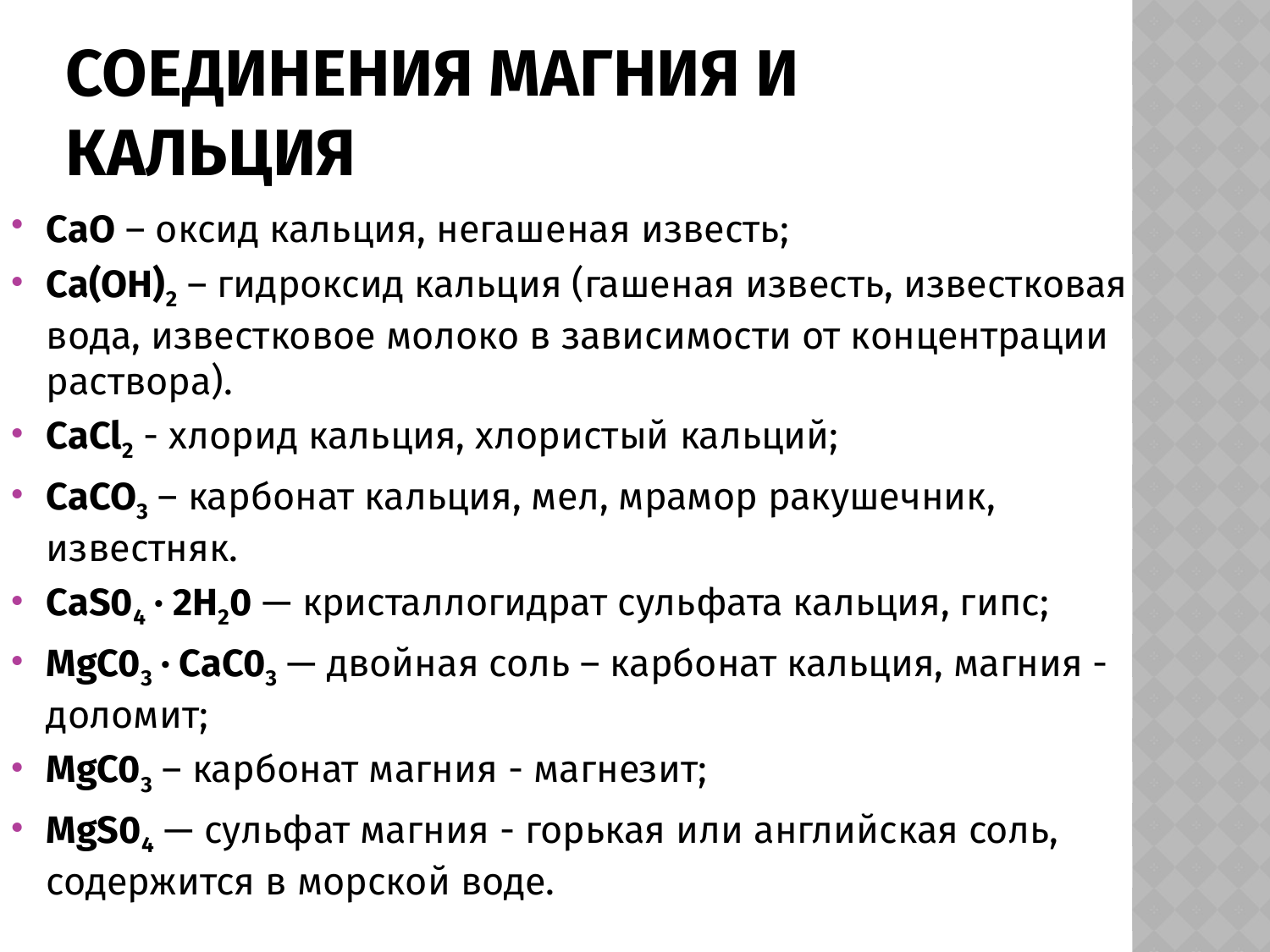

# Соединения магния и кальция
CaO – оксид кальция, негашеная известь;
Ca(OH)2 – гидроксид кальция (гашеная известь, известковая вода, известковое молоко в зависимости от концентрации раствора).
CaCl2 - хлорид кальция, хлористый кальций;
CaCO3 – карбонат кальция, мел, мрамор ракушечник, известняк.
CaS04 ∙ 2H20 — кристаллогидрат сульфата кальция, гипс;
MgC03 ∙ CaC03 — двойная соль – карбонат кальция, магния - доломит;
MgC03 – карбонат магния - магнезит;
MgS04 — сульфат магния - горькая или английская соль, содержится в морской воде.